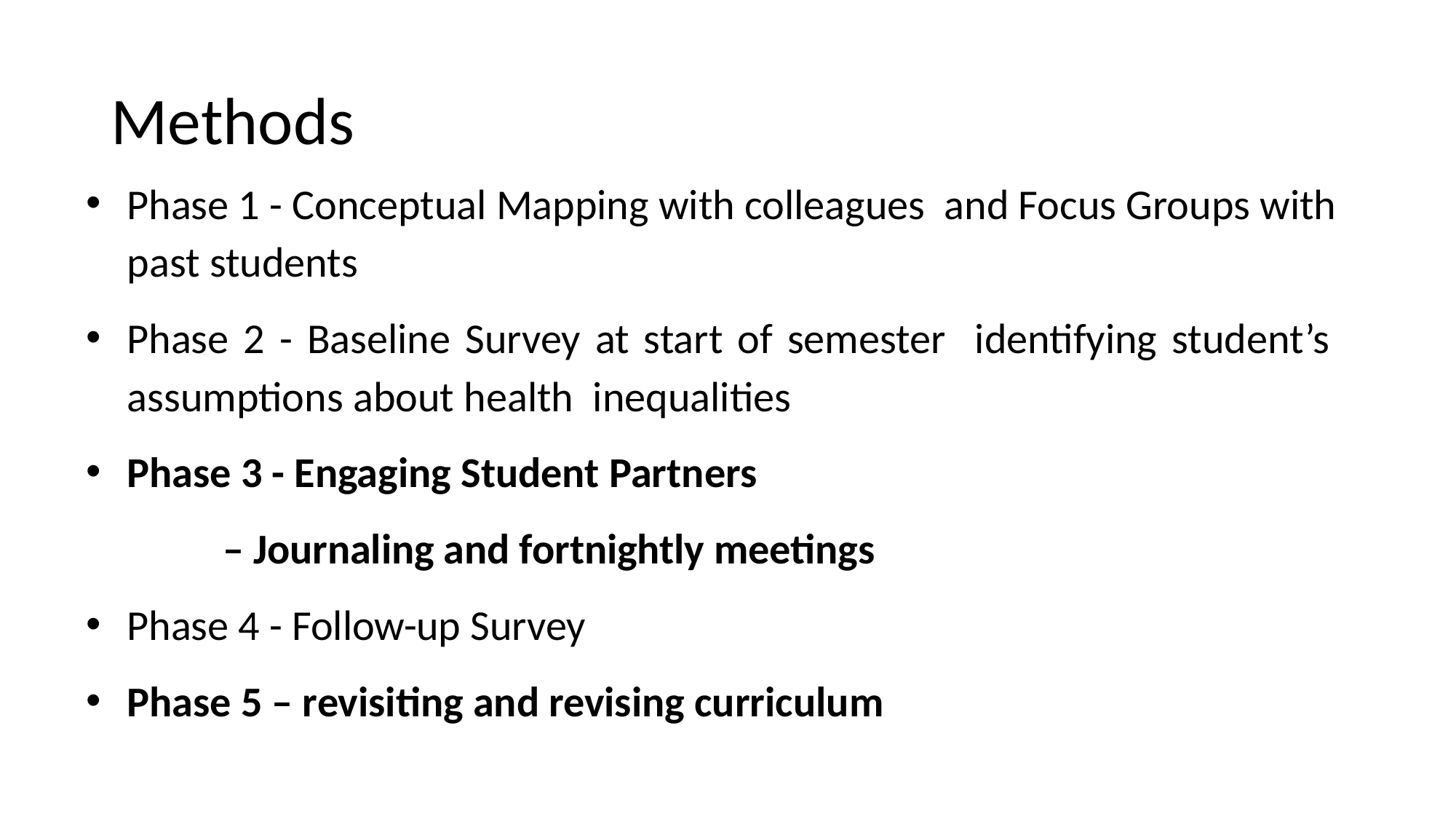

# Methods
Phase 1 - Conceptual Mapping with colleagues  and Focus Groups with past students
Phase 2 - Baseline Survey at start of semester  identifying student’s assumptions about health  inequalities
Phase 3 - Engaging Student Partners
	– Journaling and fortnightly meetings
Phase 4 - Follow-up Survey
Phase 5 – revisiting and revising curriculum